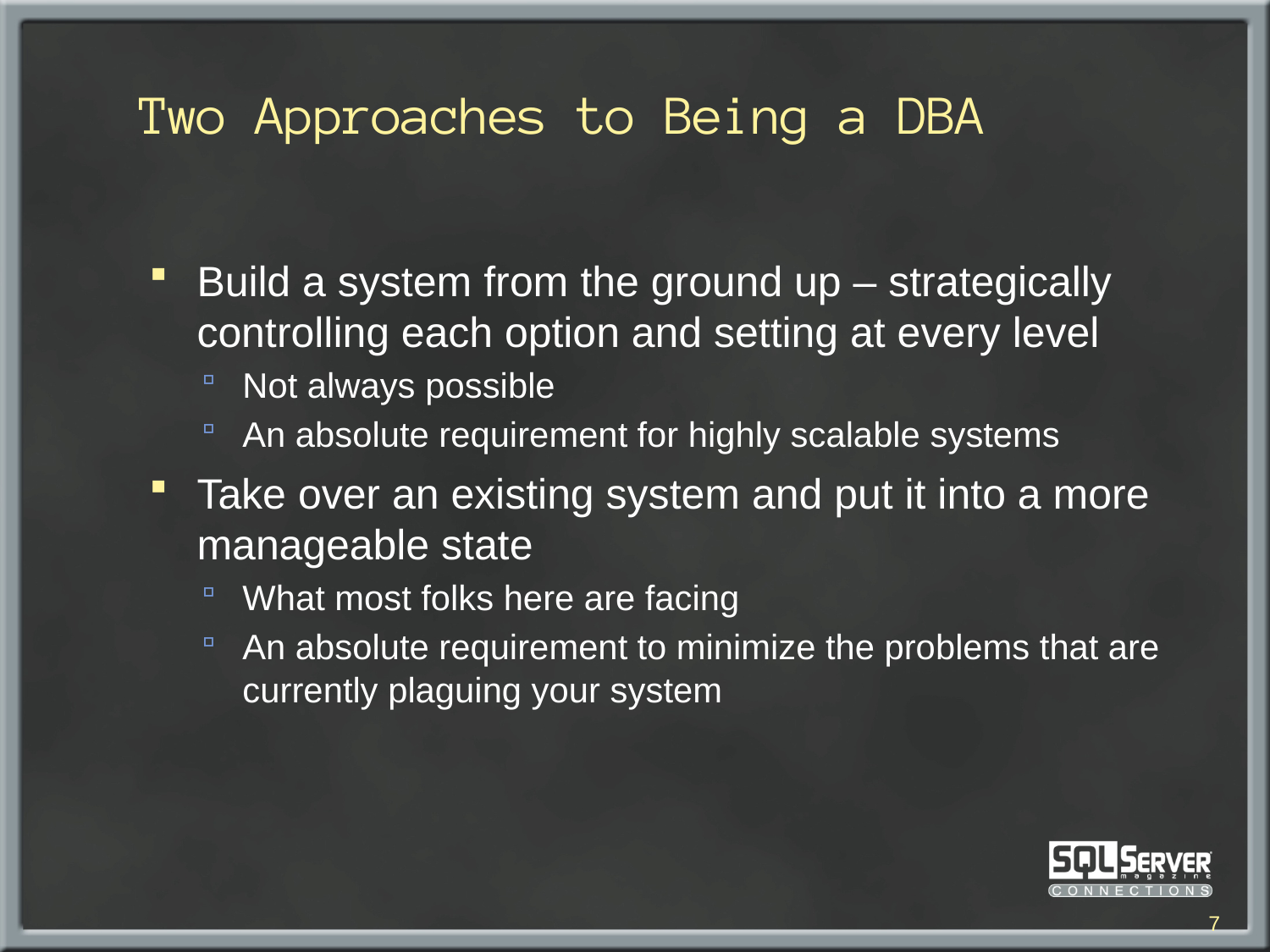

# Two Approaches to Being a DBA
Build a system from the ground up – strategically controlling each option and setting at every level
Not always possible
An absolute requirement for highly scalable systems
Take over an existing system and put it into a more manageable state
What most folks here are facing
An absolute requirement to minimize the problems that are currently plaguing your system

7